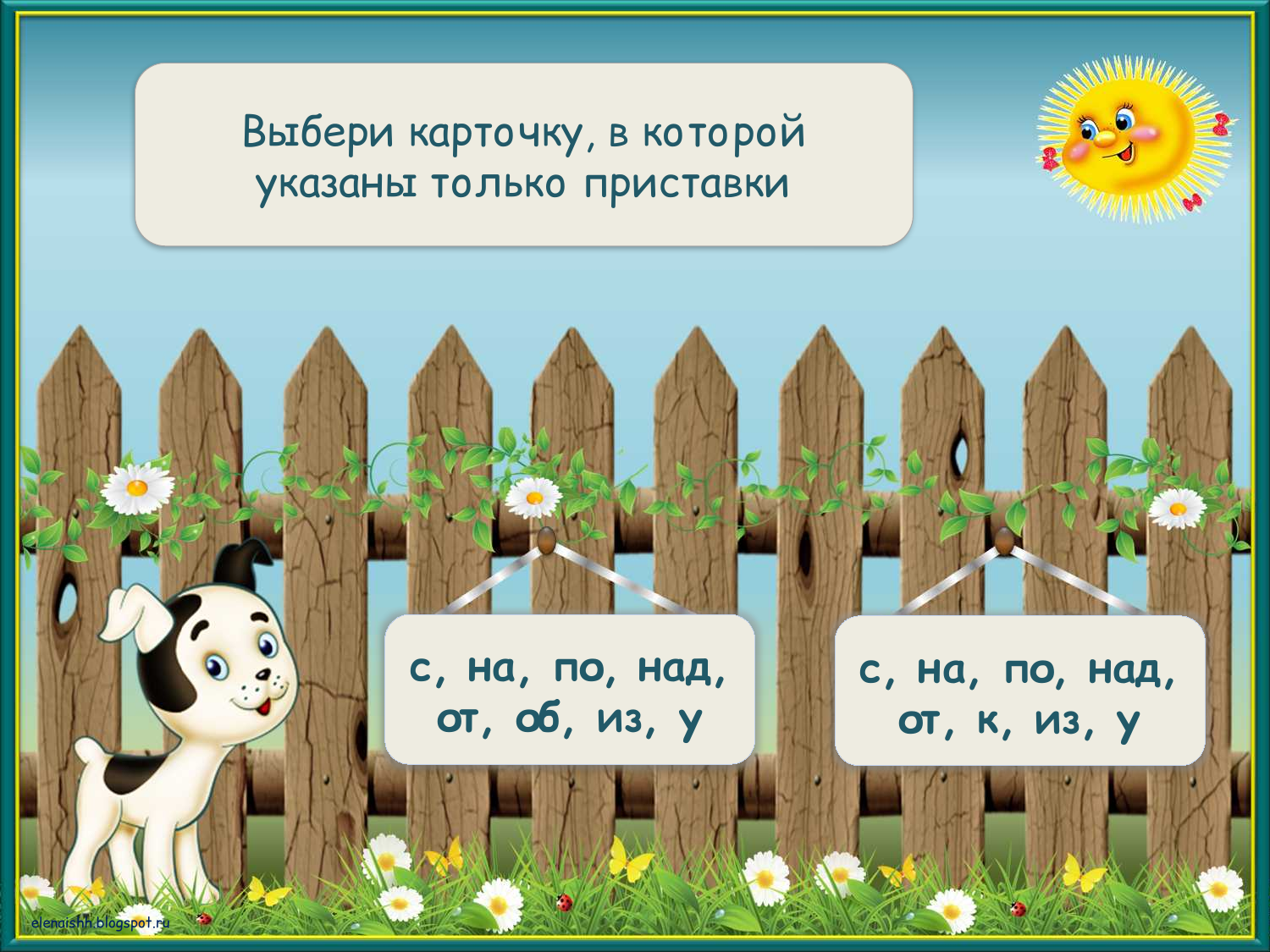

Выбери карточку, в которой указаны только приставки
с, на, по, над, от, об, из, у
с, на, по, над, от, к, из, у